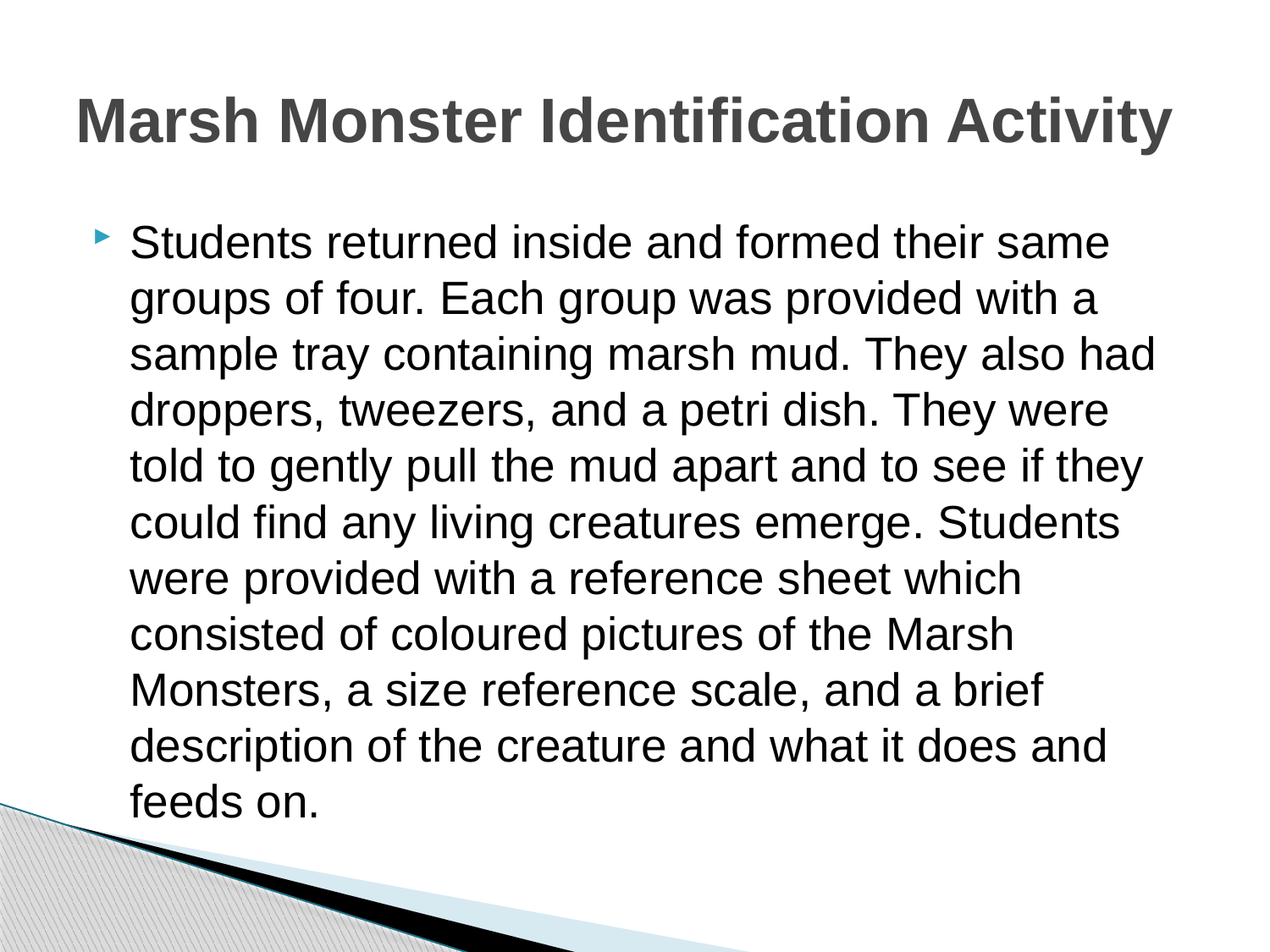

# Marsh Monster Identification Activity
Students returned inside and formed their same groups of four. Each group was provided with a sample tray containing marsh mud. They also had droppers, tweezers, and a petri dish. They were told to gently pull the mud apart and to see if they could find any living creatures emerge. Students were provided with a reference sheet which consisted of coloured pictures of the Marsh Monsters, a size reference scale, and a brief description of the creature and what it does and feeds on.